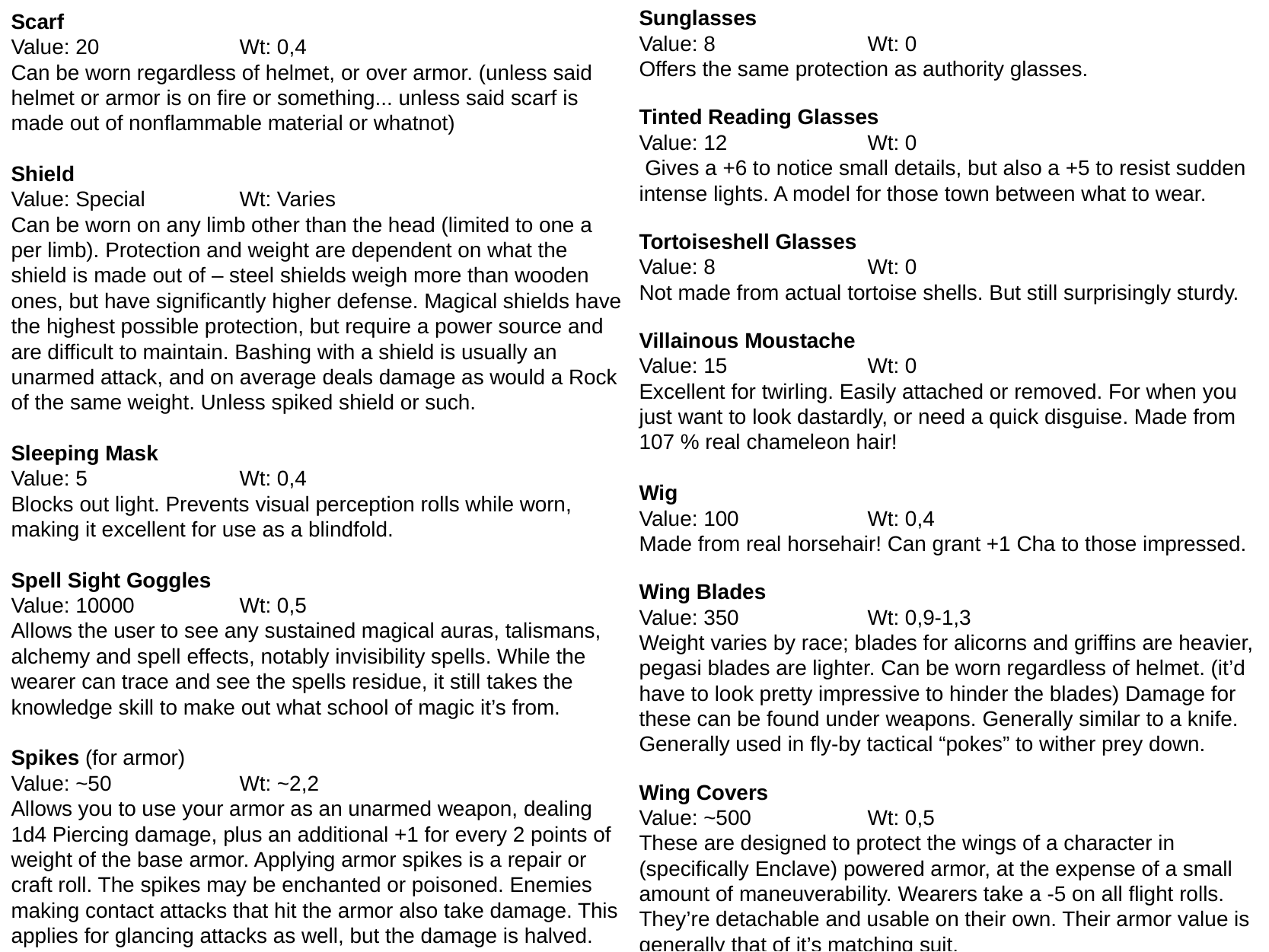

Sunglasses
Value: 8		Wt: 0
Offers the same protection as authority glasses.

Tinted Reading Glasses
Value: 12		Wt: 0
 Gives a +6 to notice small details, but also a +5 to resist sudden intense lights. A model for those town between what to wear.

Tortoiseshell Glasses
Value: 8 		Wt: 0
Not made from actual tortoise shells. But still surprisingly sturdy.

Villainous Moustache
Value: 15 		Wt: 0
Excellent for twirling. Easily attached or removed. For when you just want to look dastardly, or need a quick disguise. Made from 107 % real chameleon hair!

Wig
Value: 100		Wt: 0,4
Made from real horsehair! Can grant +1 Cha to those impressed.

Wing Blades
Value: 350		Wt: 0,9-1,3
Weight varies by race; blades for alicorns and griffins are heavier, pegasi blades are lighter. Can be worn regardless of helmet. (it’d have to look pretty impressive to hinder the blades) Damage for these can be found under weapons. Generally similar to a knife. Generally used in fly-by tactical “pokes” to wither prey down.

Wing Covers
Value: ~500		Wt: 0,5
These are designed to protect the wings of a character in
(specifically Enclave) powered armor, at the expense of a small amount of maneuverability. Wearers take a -5 on all flight rolls. They’re detachable and usable on their own. Their armor value is generally that of it’s matching suit.

Scarf
Value: 20		Wt: 0,4
Can be worn regardless of helmet, or over armor. (unless said helmet or armor is on fire or something... unless said scarf is made out of nonflammable material or whatnot)

Shield
Value: Special	Wt: Varies
Can be worn on any limb other than the head (limited to one a per limb). Protection and weight are dependent on what the shield is made out of – steel shields weigh more than wooden ones, but have significantly higher defense. Magical shields have the highest possible protection, but require a power source and are difficult to maintain. Bashing with a shield is usually an unarmed attack, and on average deals damage as would a Rock of the same weight. Unless spiked shield or such.

Sleeping Mask
Value: 5		Wt: 0,4
Blocks out light. Prevents visual perception rolls while worn, making it excellent for use as a blindfold.

Spell Sight Goggles
Value: 10000	Wt: 0,5
Allows the user to see any sustained magical auras, talismans, alchemy and spell effects, notably invisibility spells. While the wearer can trace and see the spells residue, it still takes the knowledge skill to make out what school of magic it’s from.

Spikes (for armor)
Value: ~50		Wt: ~2,2
Allows you to use your armor as an unarmed weapon, dealing 1d4 Piercing damage, plus an additional +1 for every 2 points of weight of the base armor. Applying armor spikes is a repair or craft roll. The spikes may be enchanted or poisoned. Enemies making contact attacks that hit the armor also take damage. This applies for glancing attacks as well, but the damage is halved.